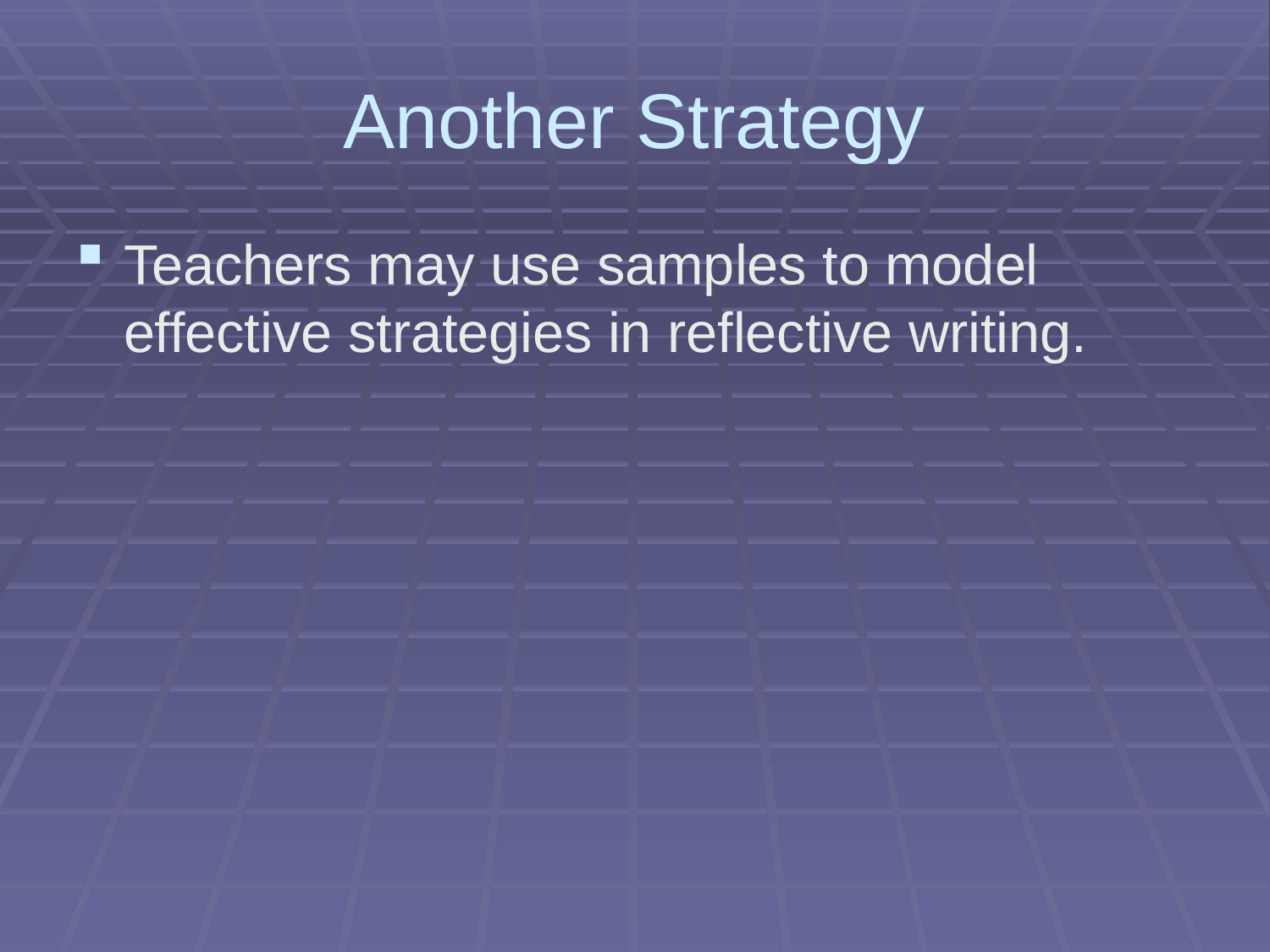

# Another Strategy
Teachers may use samples to model effective strategies in reflective writing.